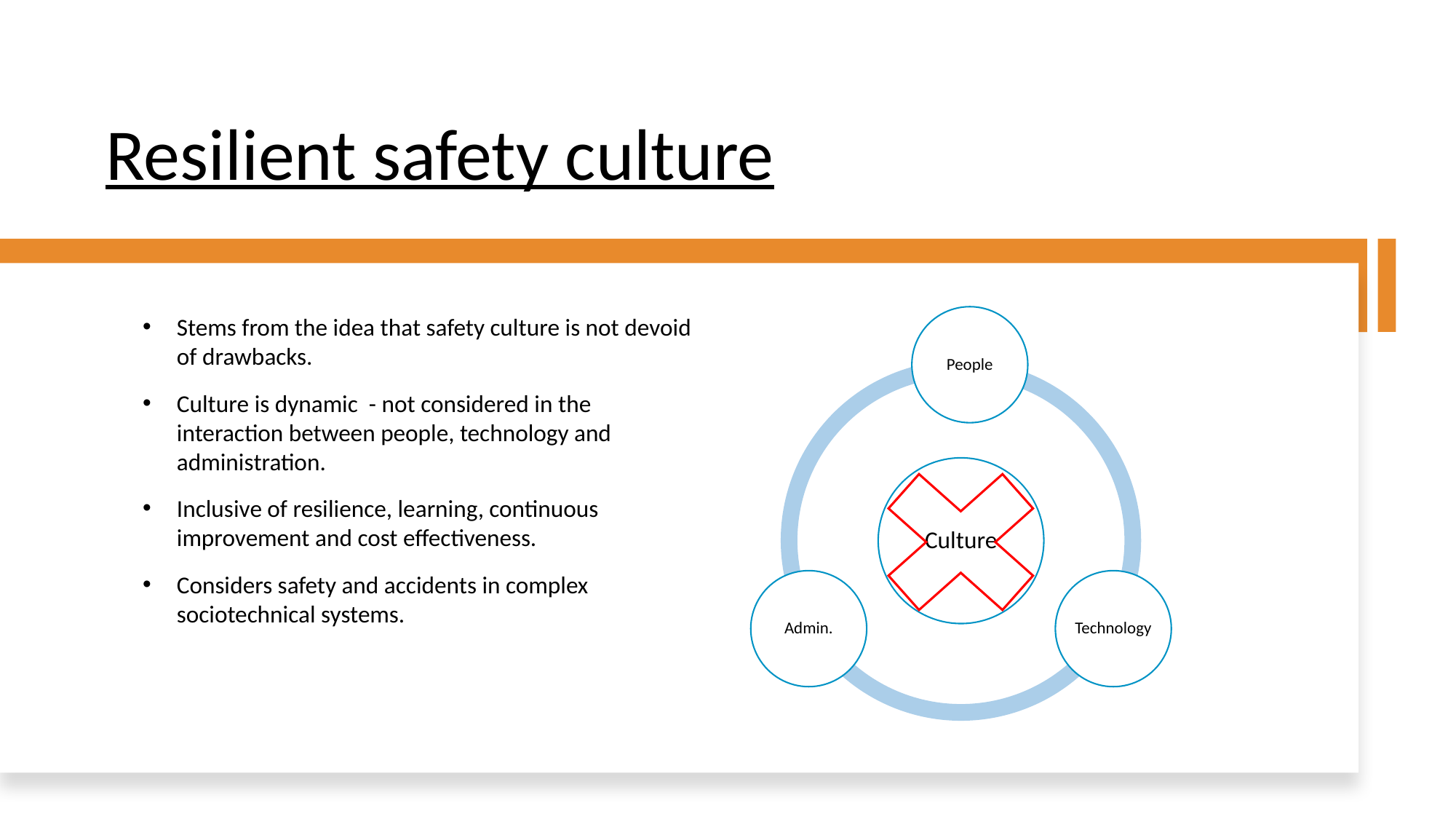

Resilient safety culture

Stems from the idea that safety culture is not devoid of drawbacks.
Culture is dynamic  - not considered in the interaction between people, technology and administration.
Inclusive of resilience, learning, continuous improvement and cost effectiveness.
Considers safety and accidents in complex sociotechnical systems.
Culture
People
Technology
Admin.